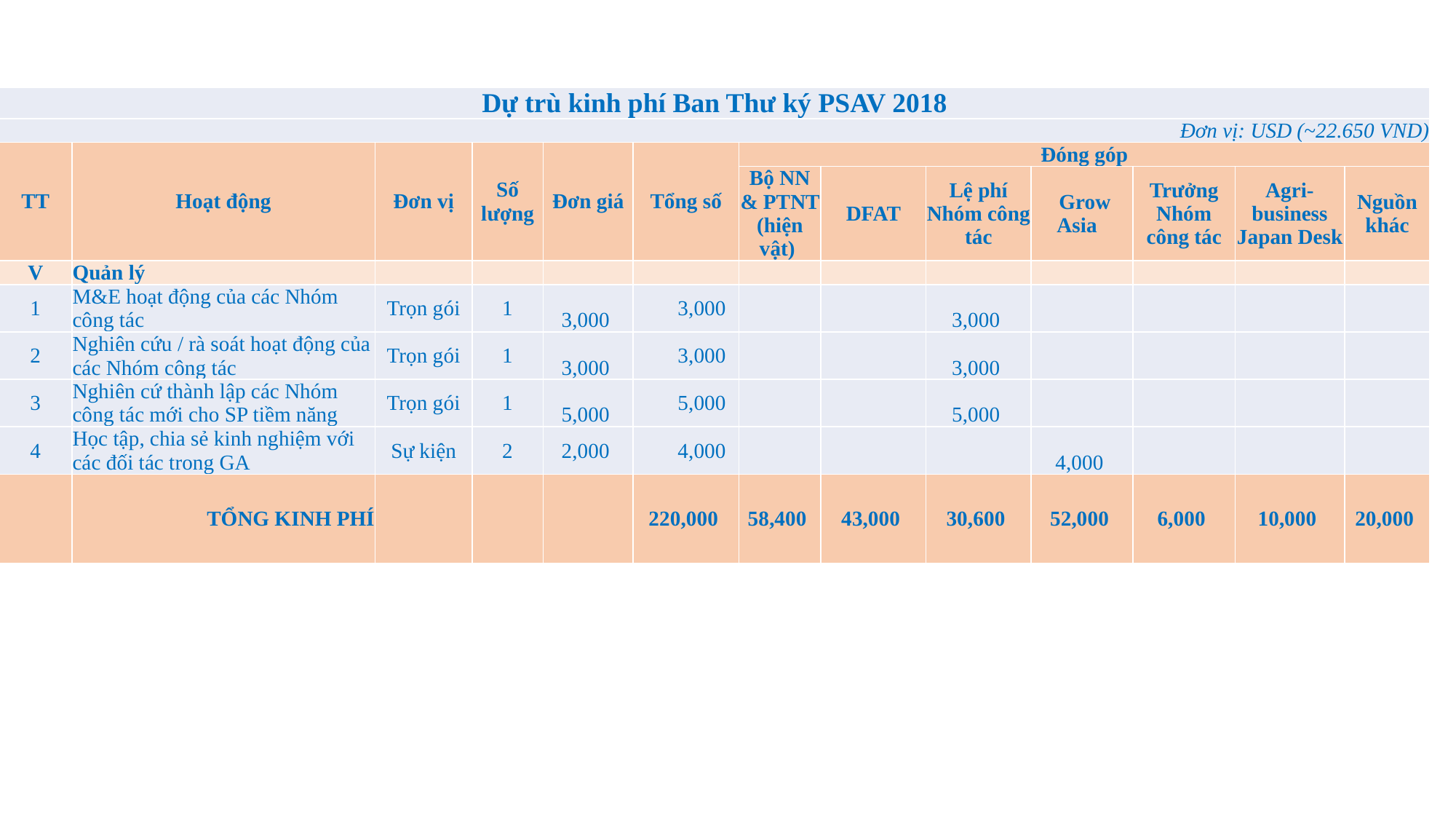

#
| Dự trù kinh phí Ban Thư ký PSAV 2018 |  |  |  |  |  |  |  |  |  |  |  |  |
| --- | --- | --- | --- | --- | --- | --- | --- | --- | --- | --- | --- | --- |
| Đơn vị: USD (~22.650 VND) |  |  |  |  |  |  |  |  |  |  |  |  |
| TT | Hoạt động | Đơn vị | Số lượng | Đơn giá | Tổng số | Đóng góp |  |  |  |  |  |  |
|  |  |  |  |  |  | Bộ NN & PTNT (hiện vật) | DFAT | Lệ phí Nhóm công tác | Grow Asia | Trưởng Nhóm công tác | Agri-business Japan Desk | Nguồn khác |
| V | Quản lý |  |  |  |  |  |  |  |  |  |  |  |
| 1 | M&E hoạt động của các Nhóm công tác | Trọn gói | 1 | 3,000 | 3,000 |  |  | 3,000 |  |  |  |  |
| 2 | Nghiên cứu / rà soát hoạt động của các Nhóm công tác | Trọn gói | 1 | 3,000 | 3,000 |  |  | 3,000 |  |  |  |  |
| 3 | Nghiên cứ thành lập các Nhóm công tác mới cho SP tiềm năng | Trọn gói | 1 | 5,000 | 5,000 |  |  | 5,000 |  |  |  |  |
| 4 | Học tập, chia sẻ kinh nghiệm với các đối tác trong GA | Sự kiện | 2 | 2,000 | 4,000 |  |  |  | 4,000 |  |  |  |
|  | TỔNG KINH PHÍ |  |  |  | 220,000 | 58,400 | 43,000 | 30,600 | 52,000 | 6,000 | 10,000 | 20,000 |